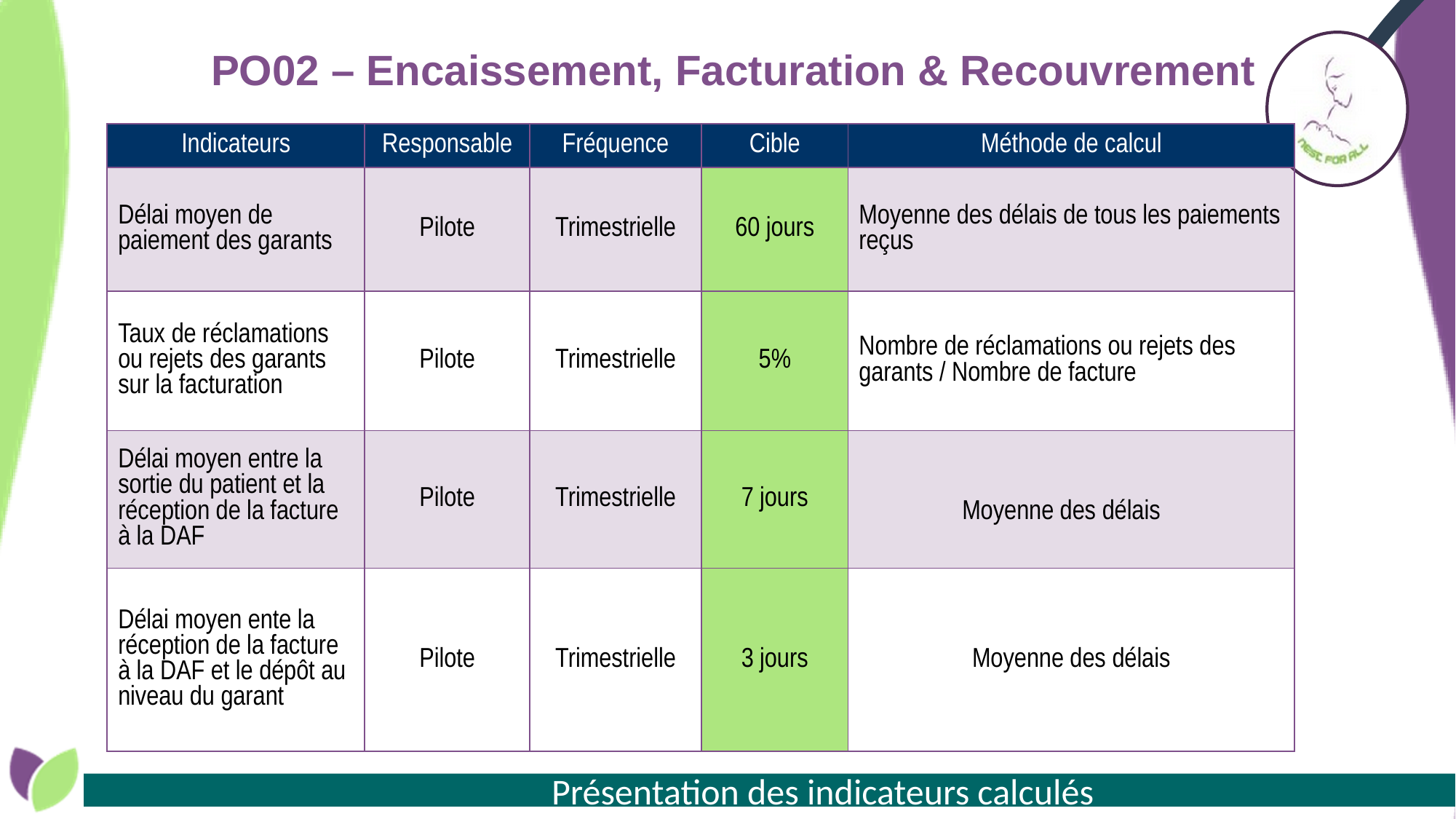

#
 PO02 – Encaissement, Facturation & Recouvrement
| Indicateurs | Responsable | Fréquence | Cible | Méthode de calcul |
| --- | --- | --- | --- | --- |
| Délai moyen de paiement des garants | Pilote | Trimestrielle | 60 jours | Moyenne des délais de tous les paiements reçus |
| Taux de réclamations ou rejets des garants sur la facturation | Pilote | Trimestrielle | 5% | Nombre de réclamations ou rejets des garants / Nombre de facture |
| Délai moyen entre la sortie du patient et la réception de la facture à la DAF | Pilote | Trimestrielle | 7 jours | Moyenne des délais |
| Délai moyen ente la réception de la facture à la DAF et le dépôt au niveau du garant | Pilote | Trimestrielle | 3 jours | Moyenne des délais |
 Présentation des indicateurs calculés